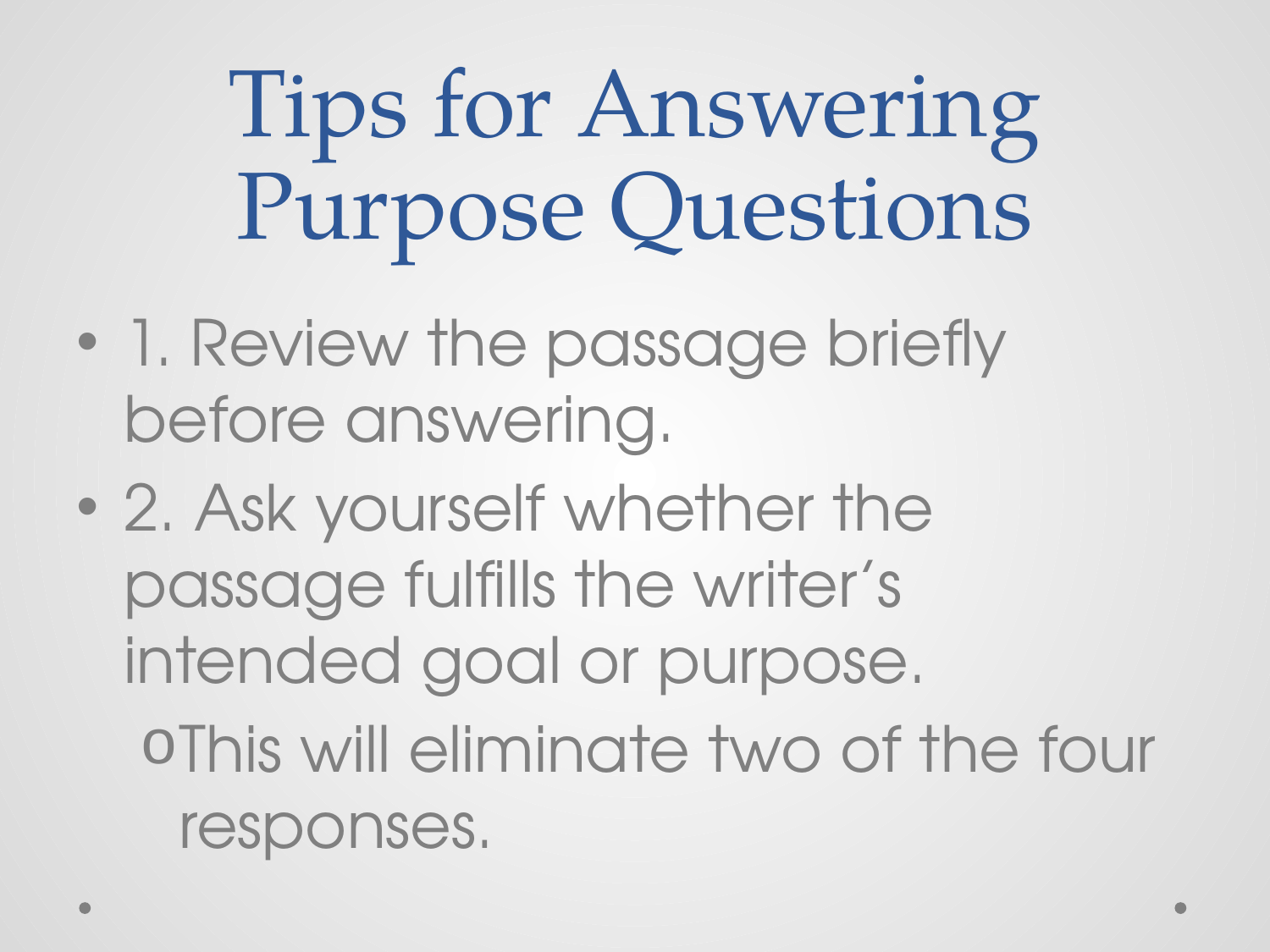

# Tips for Answering Purpose Questions
1. Review the passage briefly before answering.
2. Ask yourself whether the passage fulfills the writer’s intended goal or purpose.
This will eliminate two of the four responses.